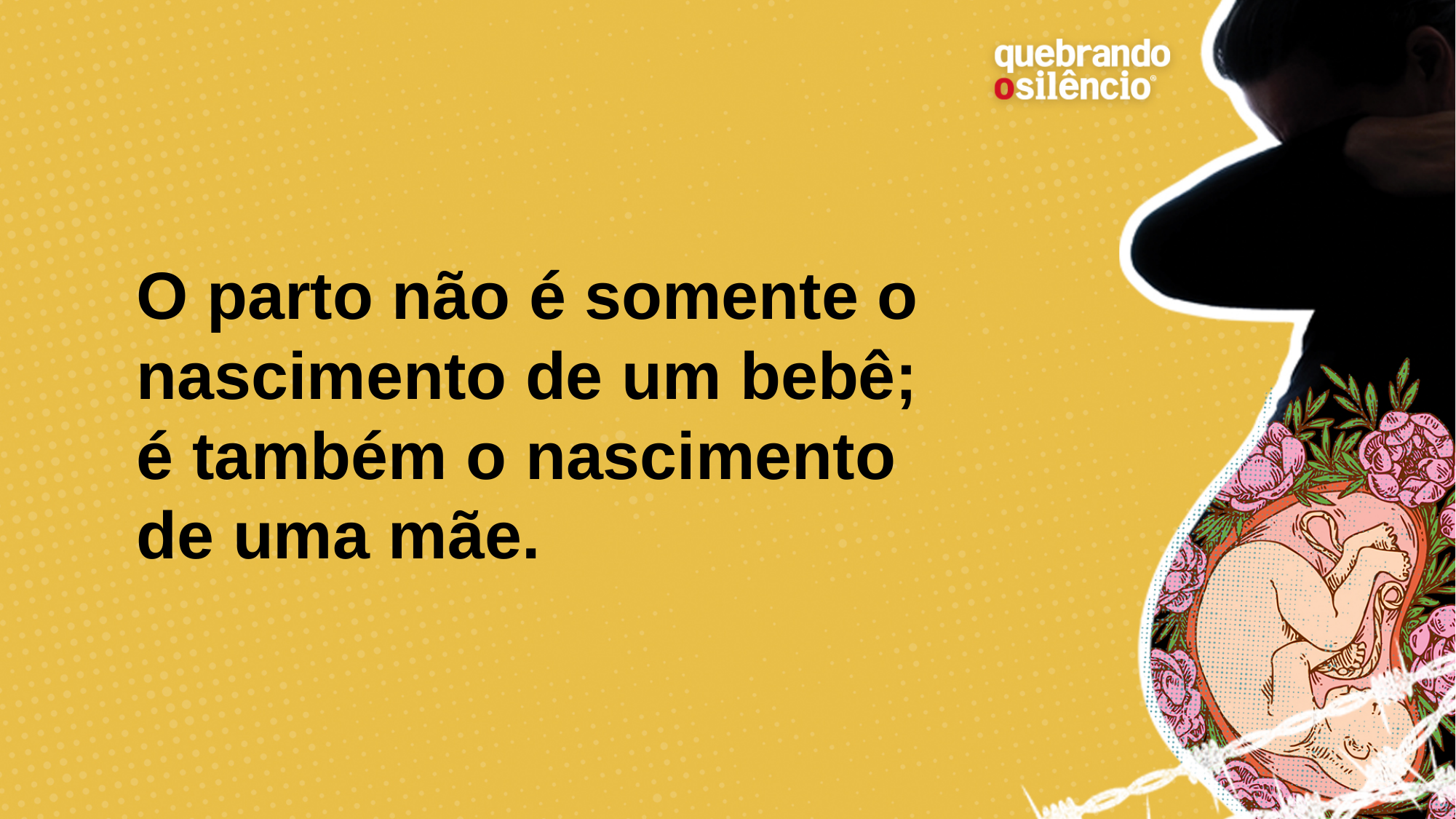

# O parto não é somente o nascimento de um bebê; é também o nascimento de uma mãe.